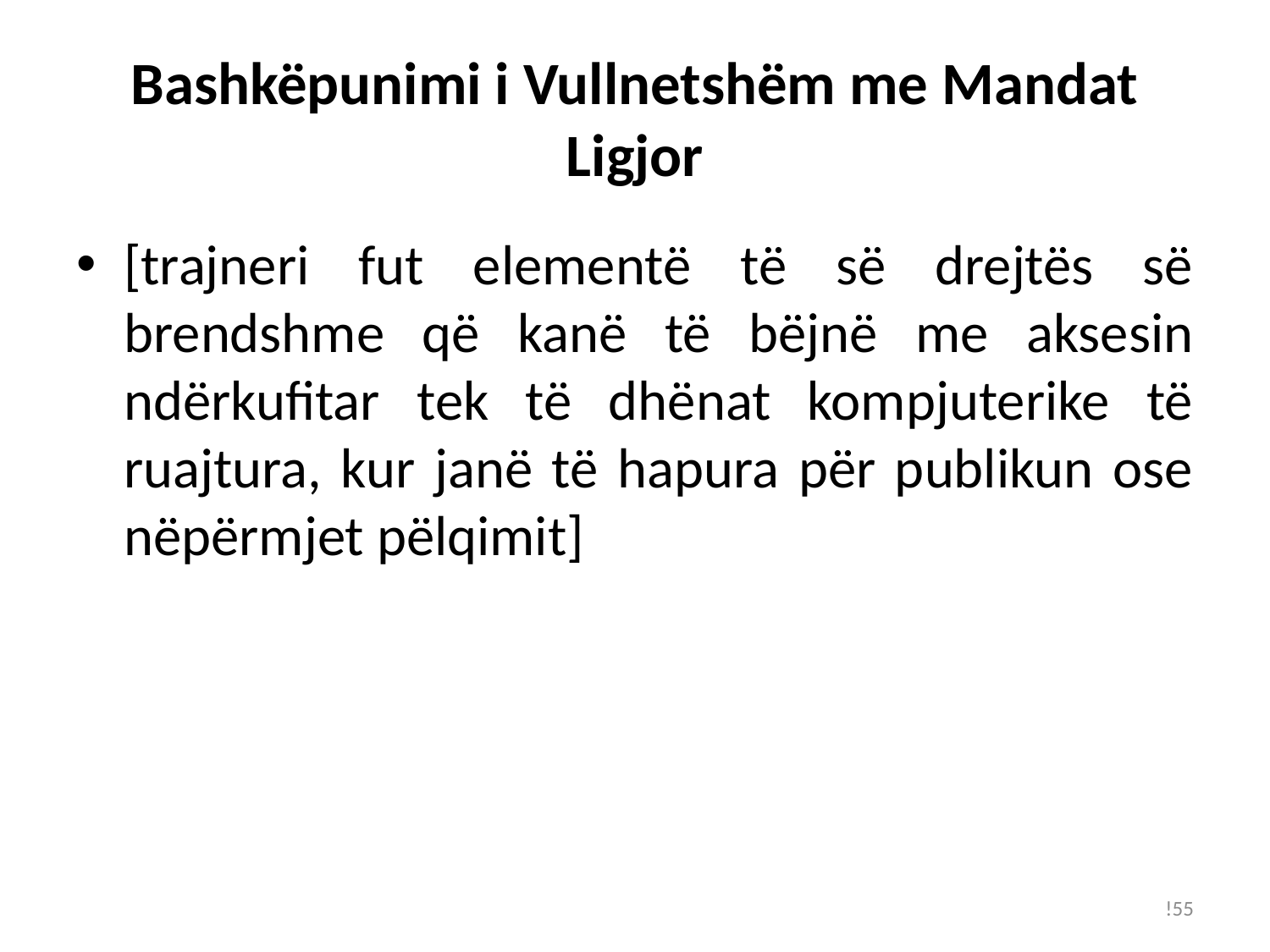

# Bashkëpunimi i Vullnetshëm me Mandat Ligjor
[trajneri fut elementë të së drejtës së brendshme që kanë të bëjnë me aksesin ndërkufitar tek të dhënat kompjuterike të ruajtura, kur janë të hapura për publikun ose nëpërmjet pëlqimit]
!55